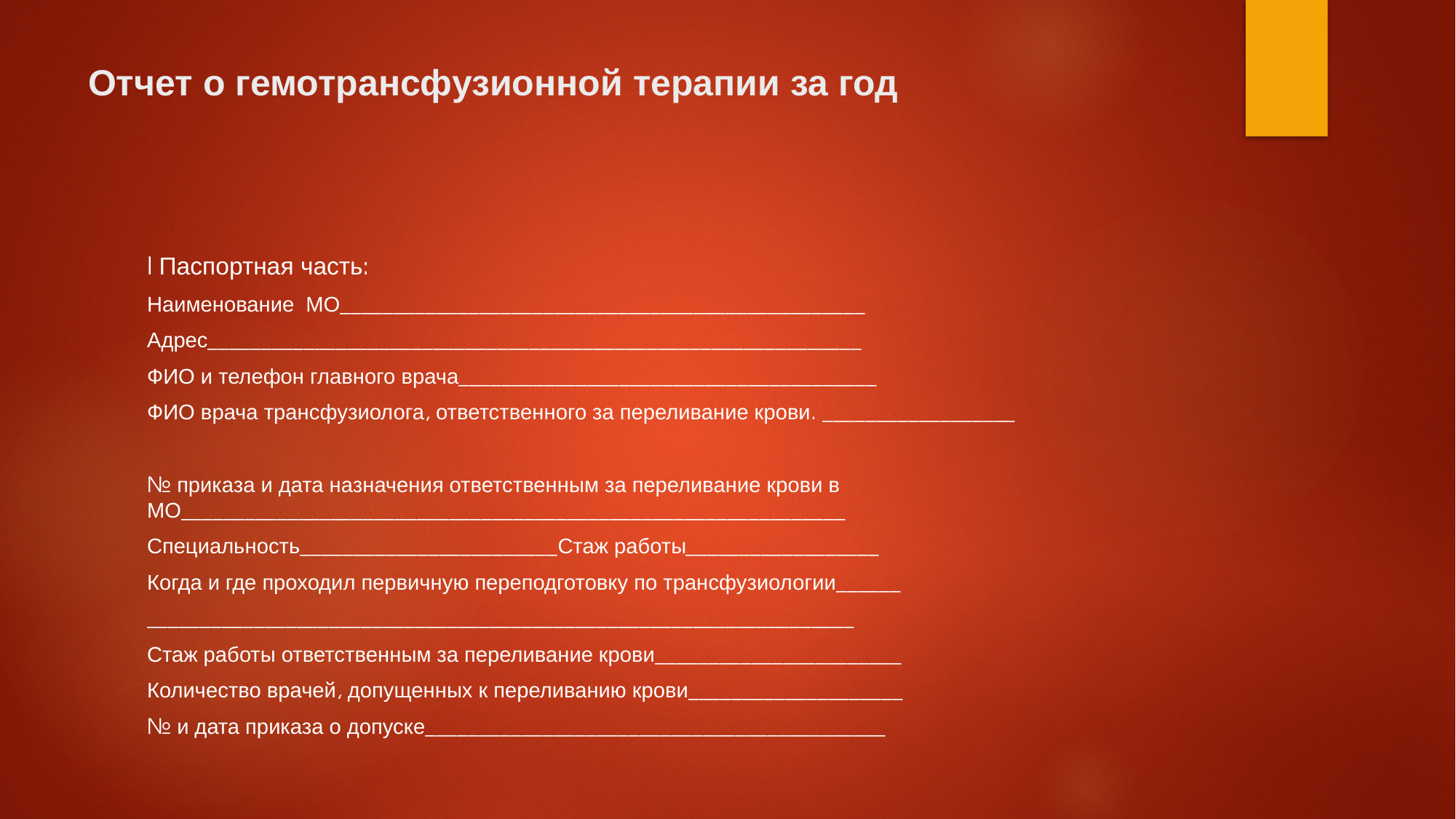

# Отчет о гемотрансфузионной терапии за год
I Паспортная часть:
Наименование  МО_________________________________________________
Адрес_____________________________________________________________
ФИО и телефон главного врача_______________________________________
ФИО врача трансфузиолога, ответственного за переливание крови. __________________

№ приказа и дата назначения ответственным за переливание крови в  МО______________________________________________________________
Специальность________________________Стаж работы__________________
Когда и где проходил первичную переподготовку по трансфузиологии______
__________________________________________________________________
Стаж работы ответственным за переливание крови_______________________
Количество врачей, допущенных к переливанию крови____________________
№ и дата приказа о допуске___________________________________________